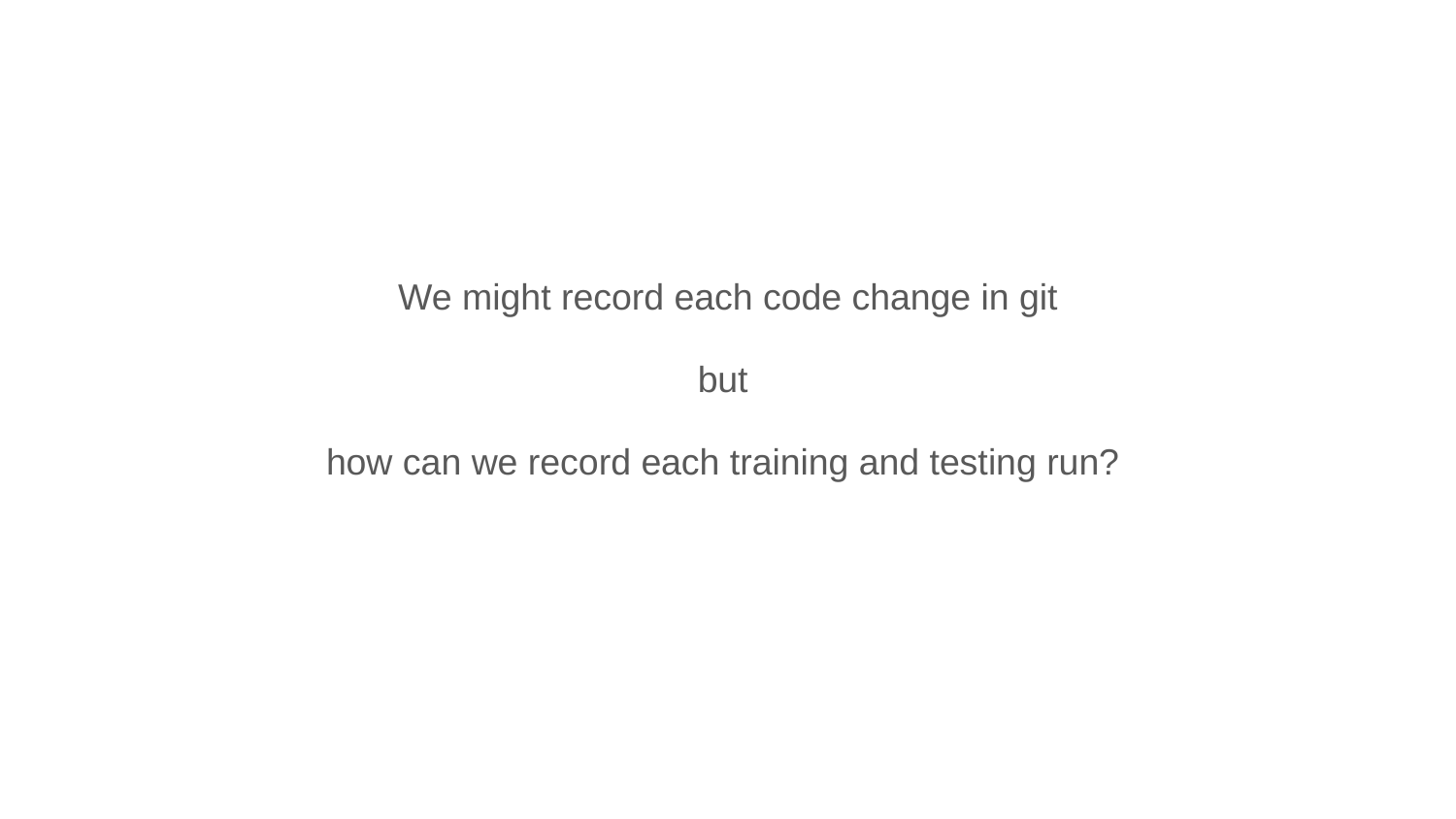

#
We might record each code change in git
but
how can we record each training and testing run?